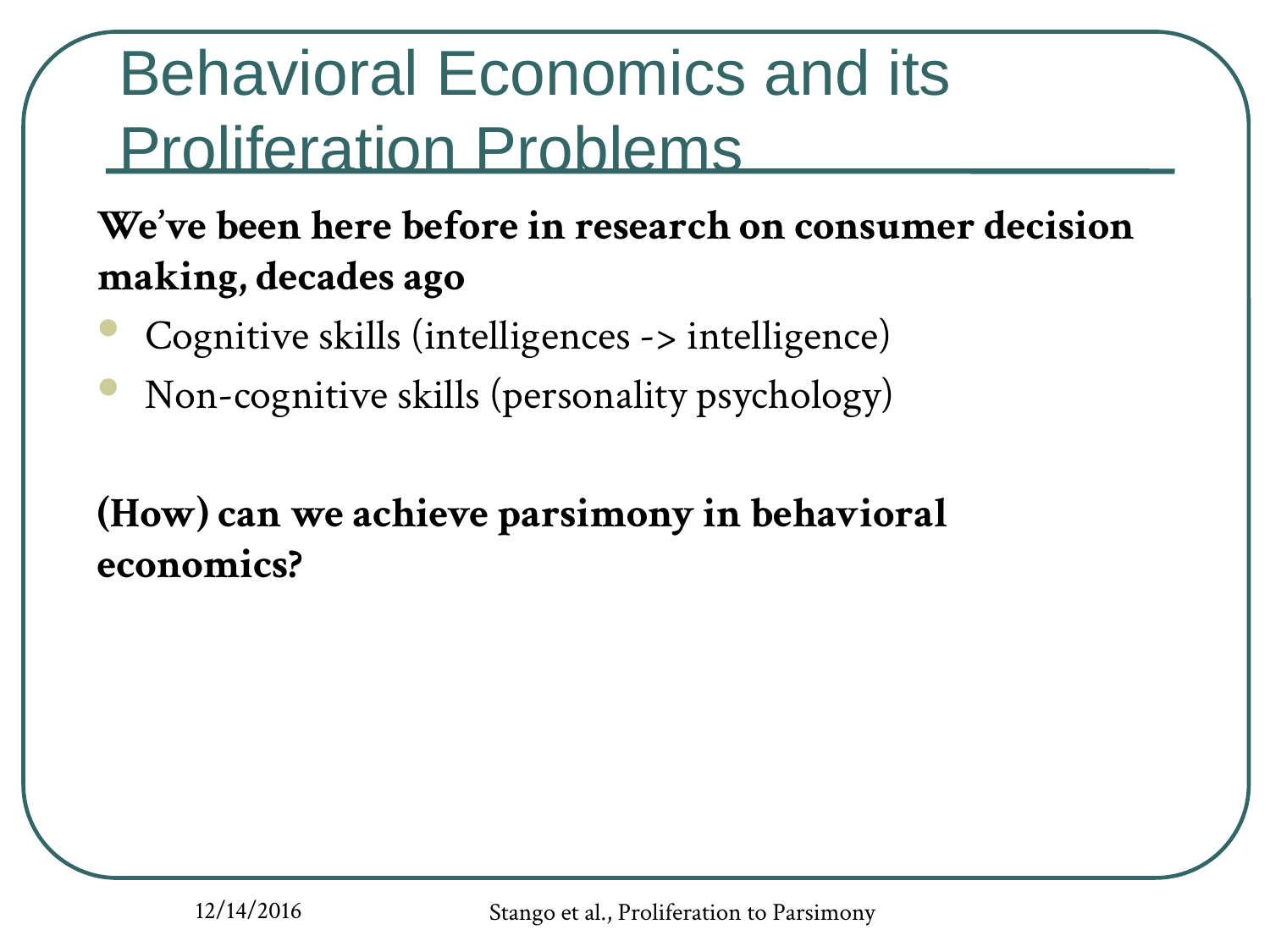

# Behavioral Economics and its Proliferation Problems
We’ve been here before in research on consumer decision making, decades ago
Cognitive skills (intelligences -> intelligence)
Non-cognitive skills (personality psychology)

(How) can we achieve parsimony in behavioral economics?
12/14/2016
Stango et al., Proliferation to Parsimony